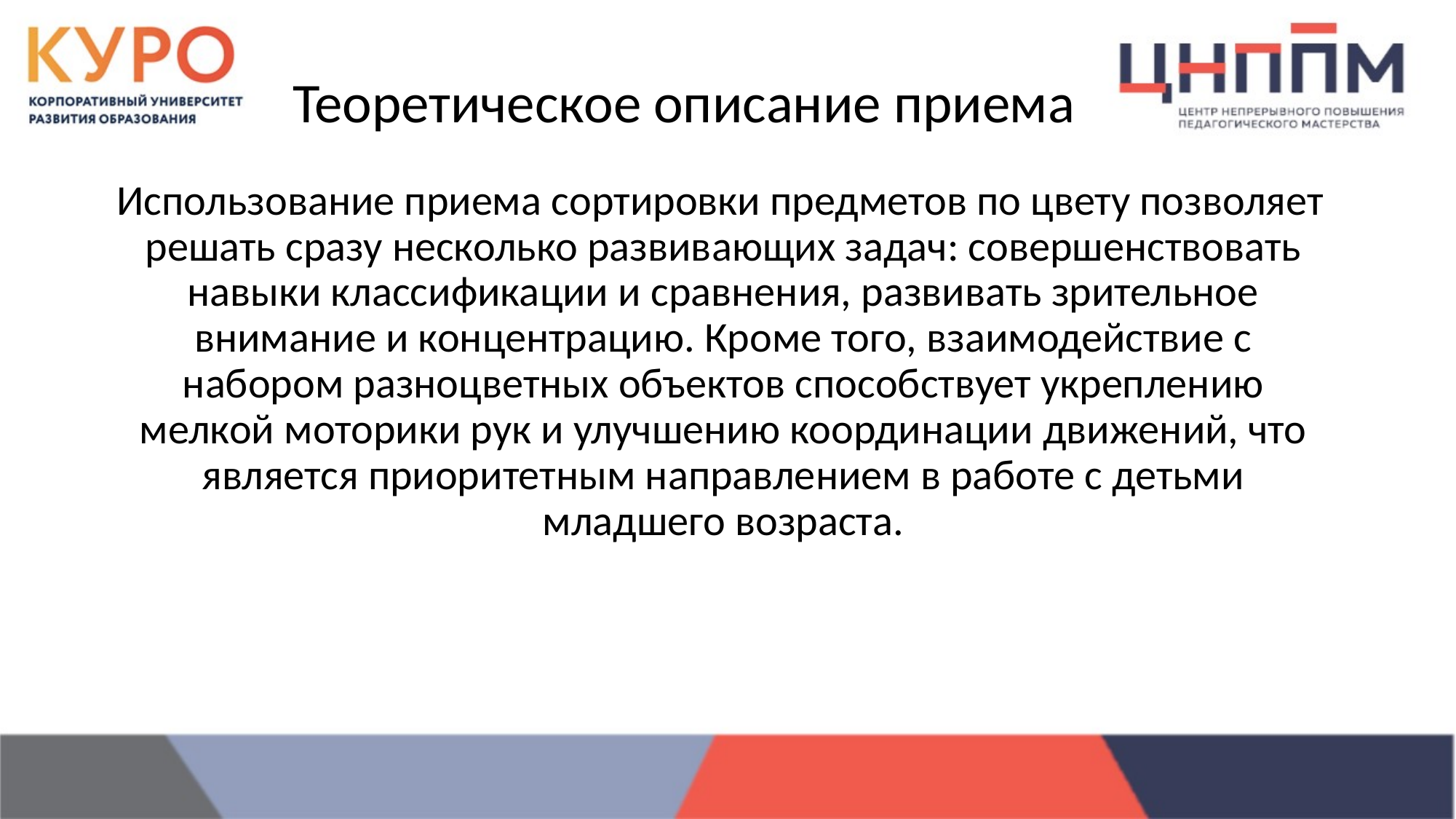

# Теоретическое описание приема
Использование приема сортировки предметов по цвету позволяет решать сразу несколько развивающих задач: совершенствовать навыки классификации и сравнения, развивать зрительное внимание и концентрацию. Кроме того, взаимодействие с набором разноцветных объектов способствует укреплению мелкой моторики рук и улучшению координации движений, что является приоритетным направлением в работе с детьми младшего возраста.